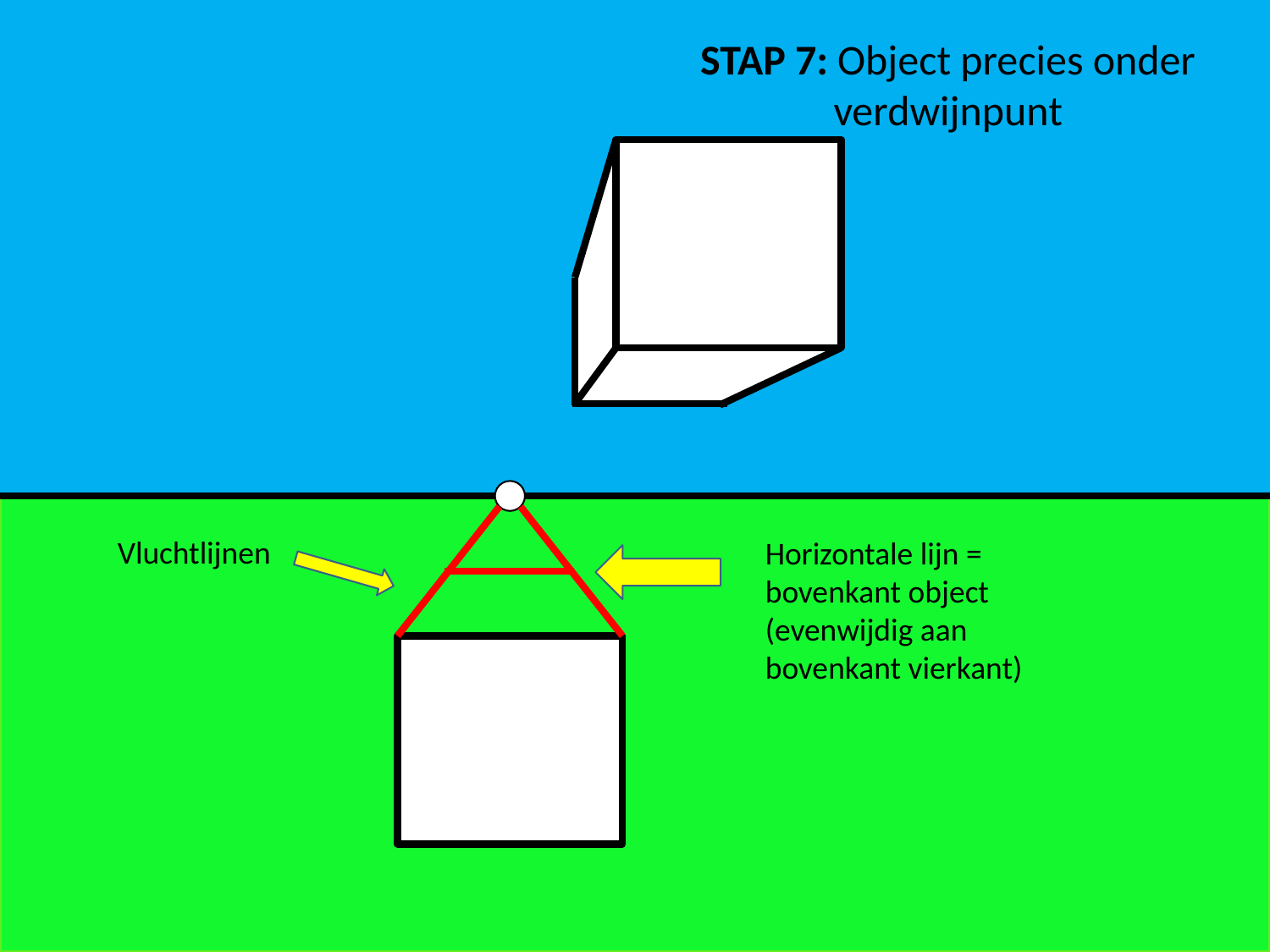

STAP 7: Object precies onder verdwijnpunt

Vluchtlijnen
Horizontale lijn = bovenkant object
(evenwijdig aan bovenkant vierkant)